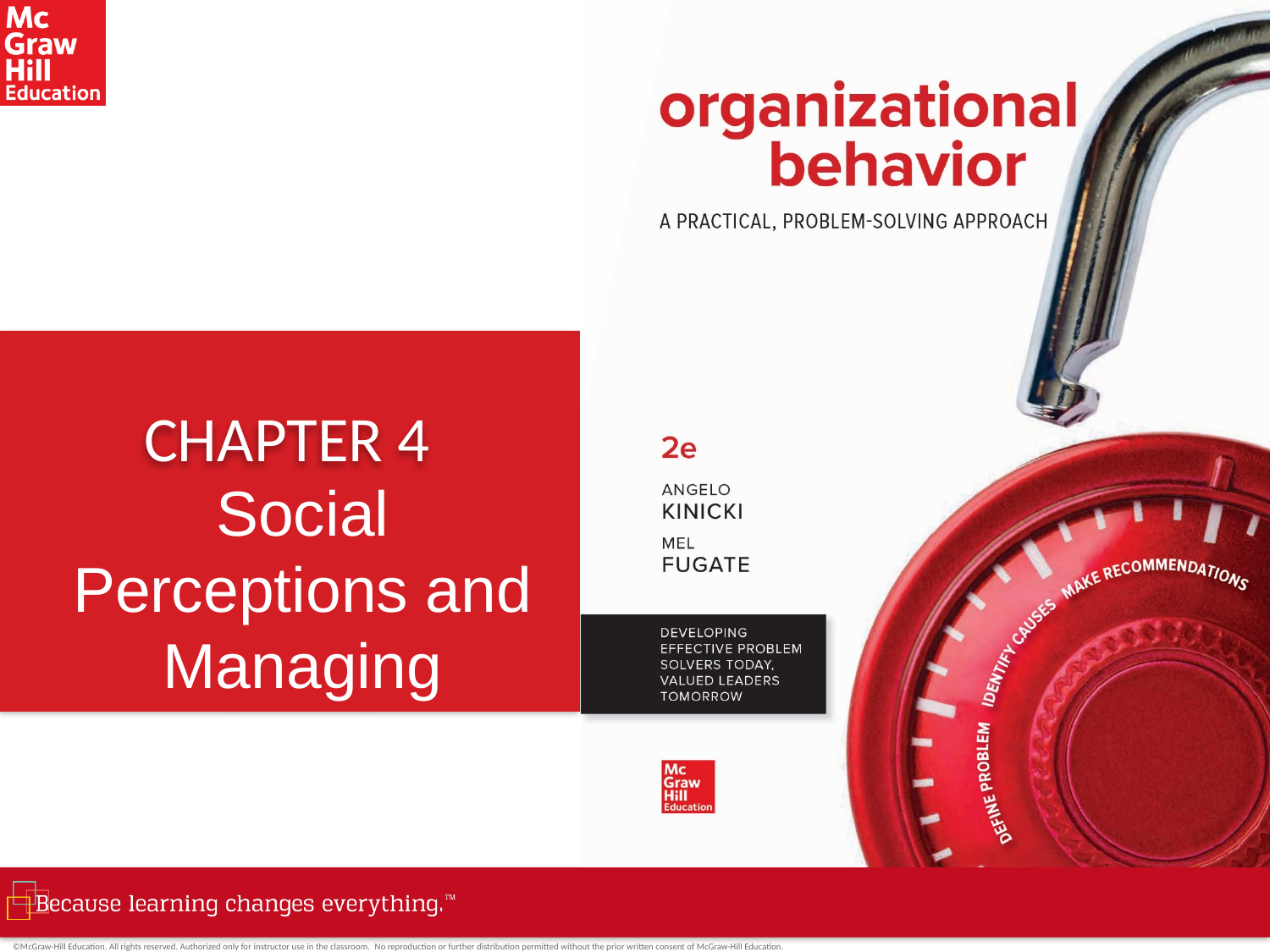

# CHAPTER 4
Social Perceptions and Managing Diversity